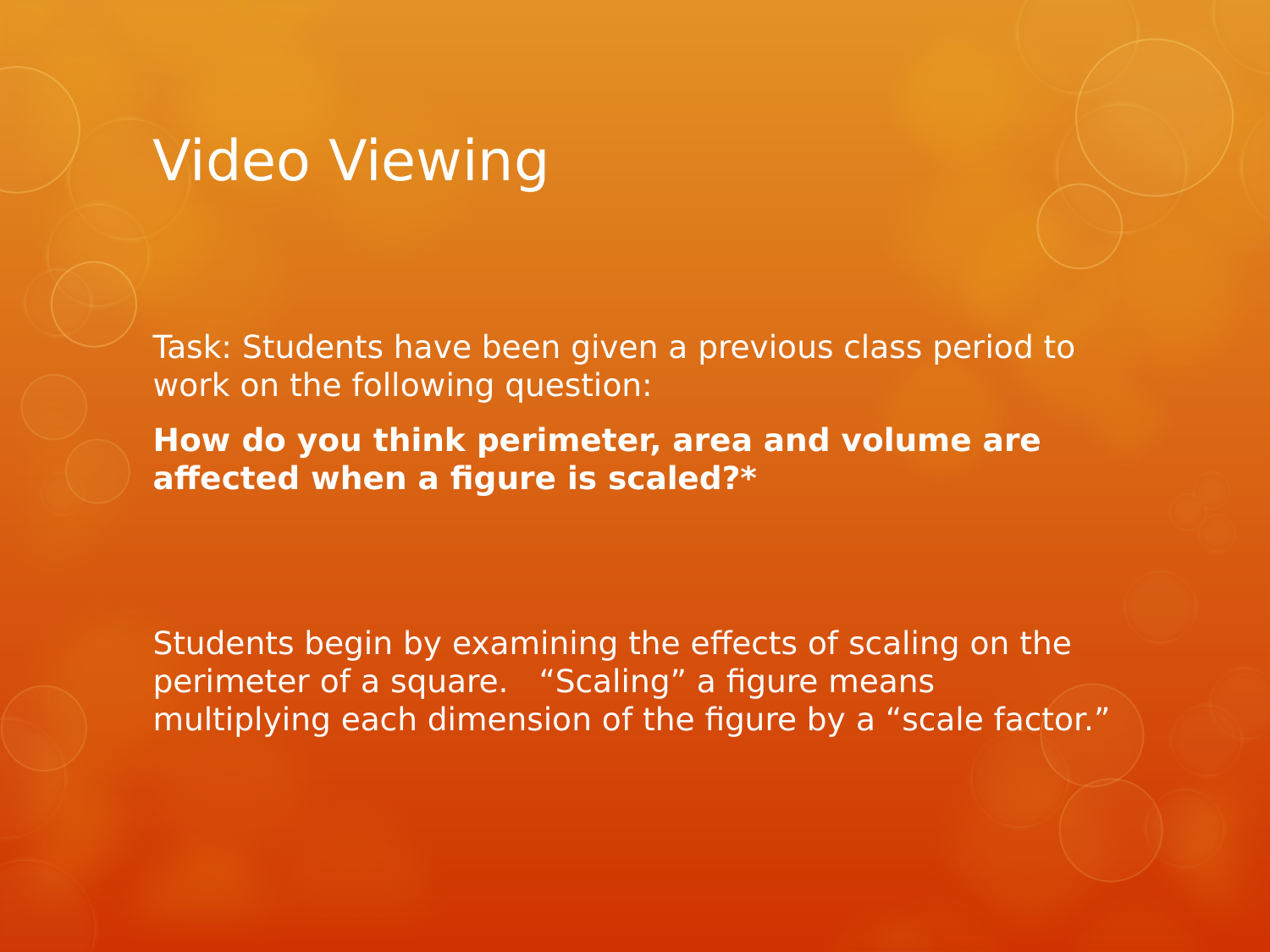

# Video Viewing
Task: Students have been given a previous class period to work on the following question:
How do you think perimeter, area and volume are affected when a figure is scaled?*

Students begin by examining the effects of scaling on the perimeter of a square.   “Scaling” a figure means multiplying each dimension of the figure by a “scale factor.”